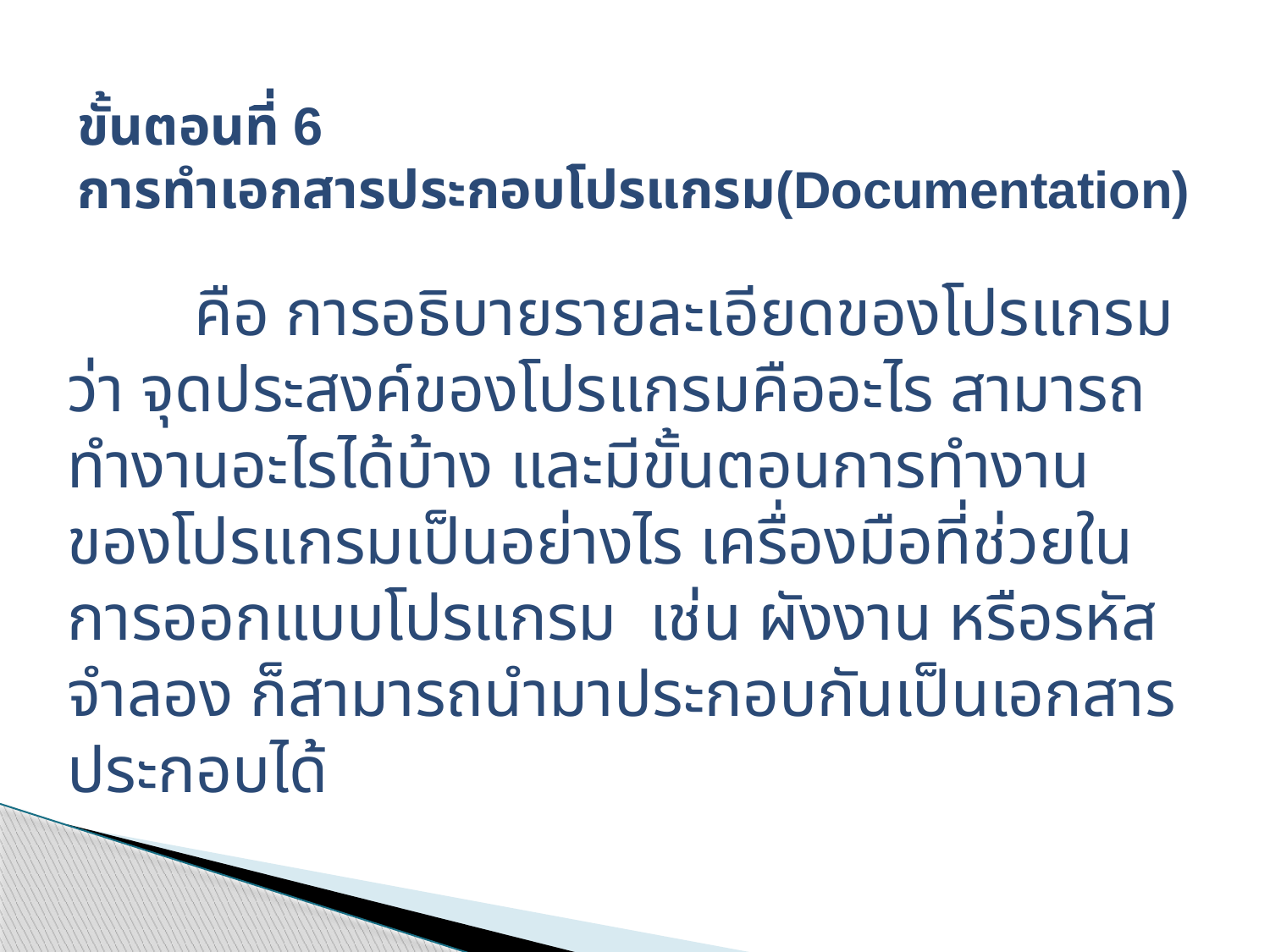

# ขั้นตอนที่ 6 การทำเอกสารประกอบโปรแกรม(Documentation)
	คือ การอธิบายรายละเอียดของโปรแกรมว่า จุดประสงค์ของโปรแกรมคืออะไร สามารถทำงานอะไรได้บ้าง และมีขั้นตอนการทำงานของโปรแกรมเป็นอย่างไร เครื่องมือที่ช่วยในการออกแบบโปรแกรม  เช่น ผังงาน หรือรหัสจำลอง ก็สามารถนำมาประกอบกันเป็นเอกสารประกอบได้